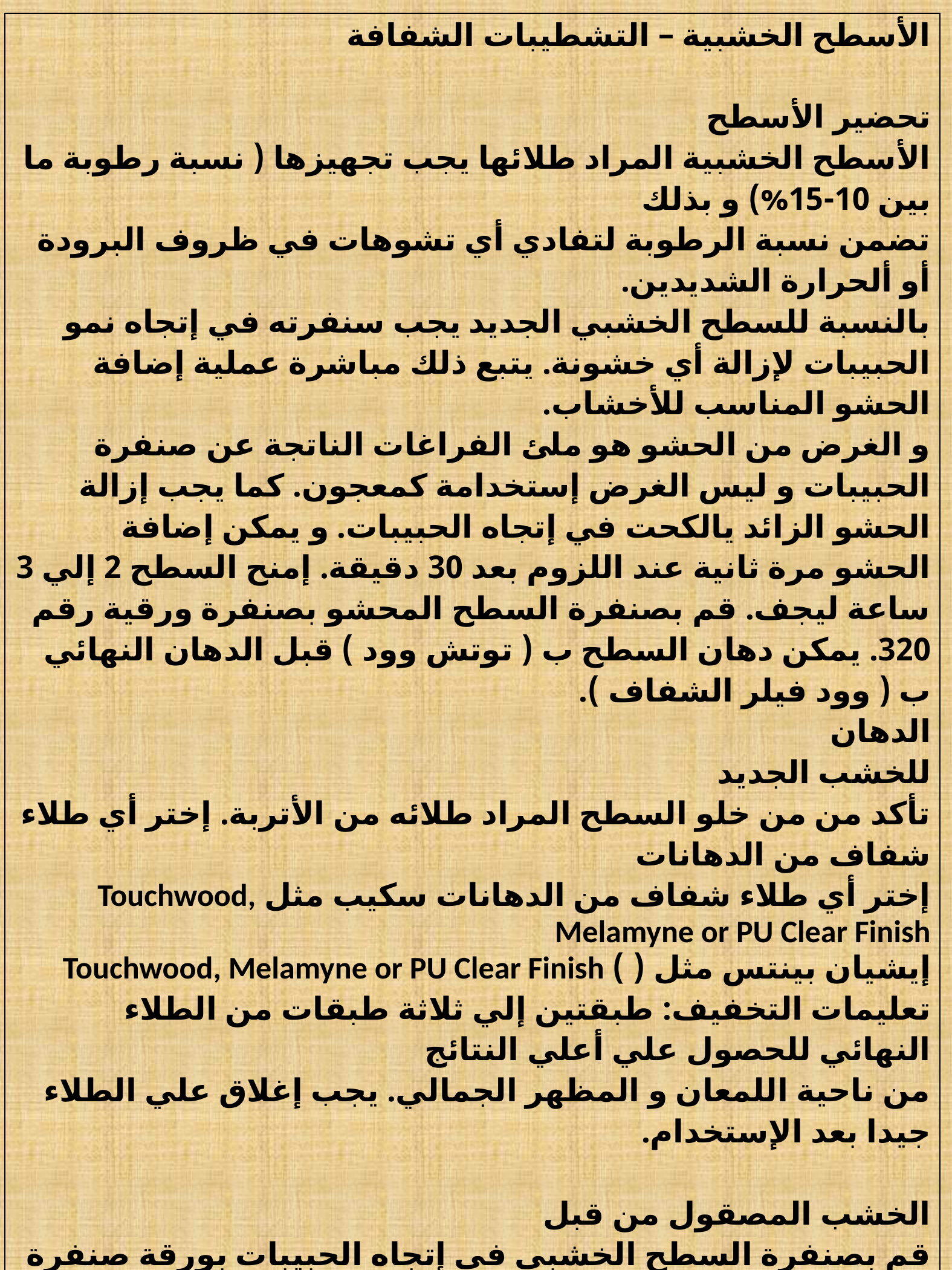

| الأسطح الخشبية – التشطيبات الشفافة   تحضير الأسطح الأسطح الخشبية المراد طلائها يجب تجهيزها ( نسبة رطوبة ما بين 10-15%) و بذلك تضمن نسبة الرطوبة لتفادي أي تشوهات في ظروف البرودة أو ألحرارة الشديدين. بالنسبة للسطح الخشبي الجديد يجب سنفرته في إتجاه نمو الحبيبات لإزالة أي خشونة. يتبع ذلك مباشرة عملية إضافة الحشو المناسب للأخشاب. و الغرض من الحشو هو ملئ الفراغات الناتجة عن صنفرة الحبيبات و ليس الغرض إستخدامة كمعجون. كما يجب إزالة الحشو الزائد يالكحت في إتجاه الحبيبات. و يمكن إضافة الحشو مرة ثانية عند اللزوم بعد 30 دقيقة. إمنح السطح 2 إلي 3 ساعة ليجف. قم بصنفرة السطح المحشو بصنفرة ورقية رقم 320. يمكن دهان السطح ب ( توتش وود ) قبل الدهان النهائي ب ( وود فيلر الشفاف ). الدهان للخشب الجديد تأكد من من خلو السطح المراد طلائه من الأتربة. إختر أي طلاء شفاف من الدهانات إختر أي طلاء شفاف من الدهانات سكيب مثل Touchwood, Melamyne or PU Clear Finish إيشيان بينتس مثل ( ) Touchwood, Melamyne or PU Clear Finish تعليمات التخفيف: طبقتين إلي ثلاثة طبقات من الطلاء النهائي للحصول علي أعلي النتائج من ناحية اللمعان و المظهر الجمالي. يجب إغلاق علي الطلاء جيدا بعد الإستخدام. الخشب المصقول من قبل قم بصنفرة السطح الخشبي في إتجاه الحبيبات بورقة صنفرة رقم 180 متبوعة بورقة صنفرة رقم 320 للحصول علي سطح أملس. . إذا أردت إعطاء الخسب مظهر (البقع) قيجب إزالة التشطيب القديم تماما. قم بتنظيف الخشب من أي زوائد عالقة أو أتربة. إستمر في الدهان النهائي كما هو مبين من قبل. |
| --- |